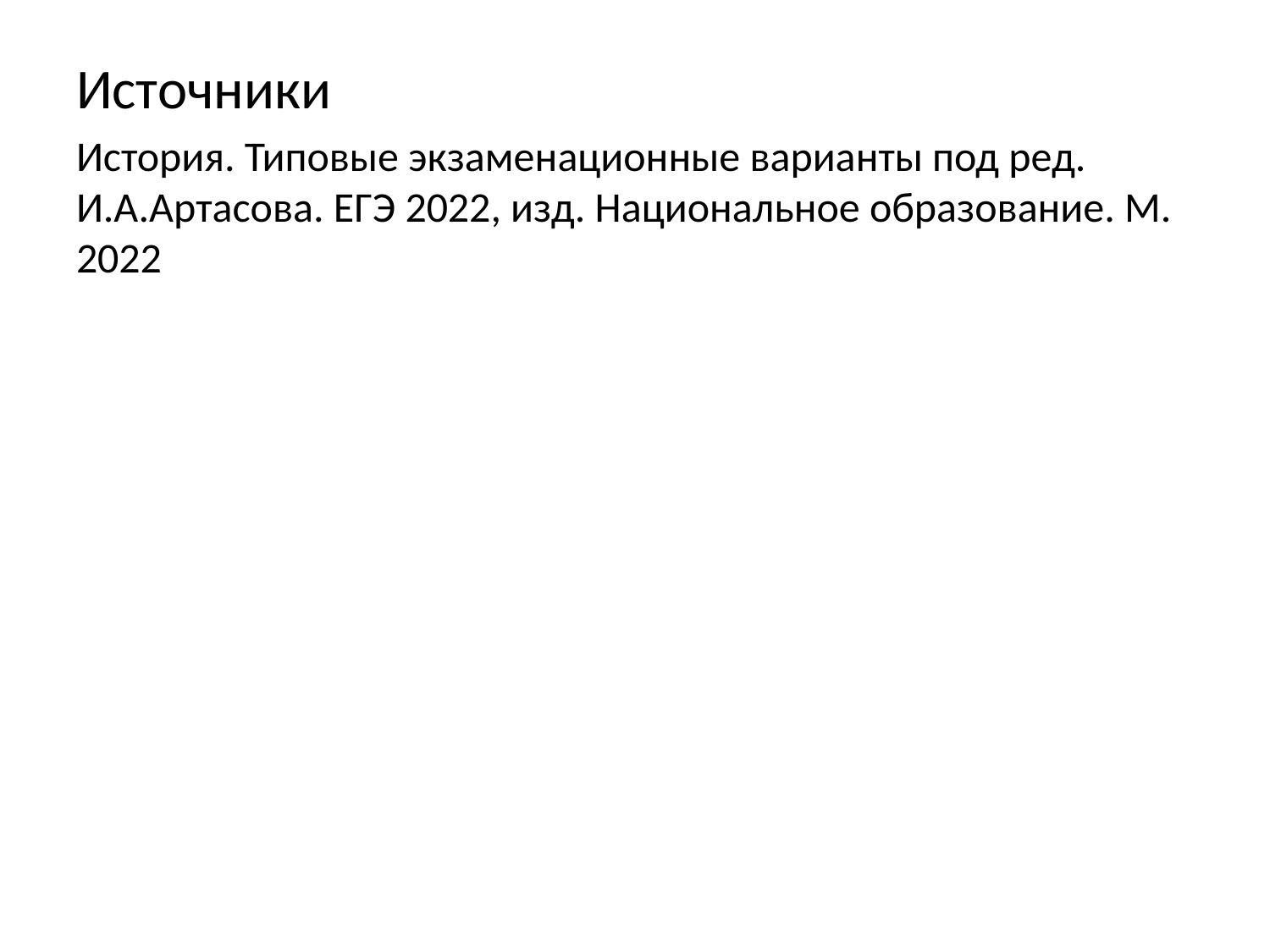

Источники
История. Типовые экзаменационные варианты под ред. И.А.Артасова. ЕГЭ 2022, изд. Национальное образование. М. 2022